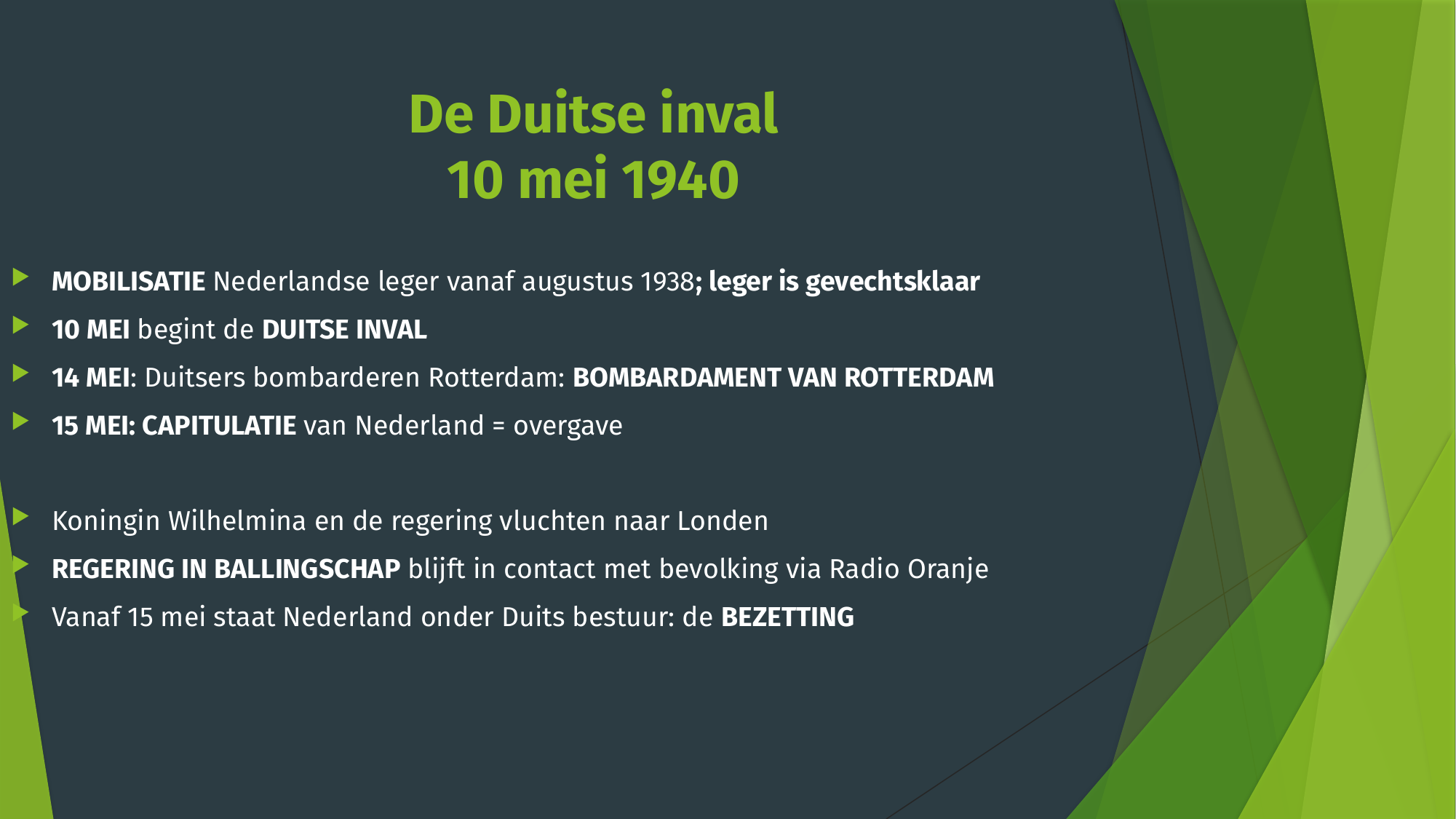

# De Duitse inval 10 mei 1940
MOBILISATIE Nederlandse leger vanaf augustus 1938; leger is gevechtsklaar
10 MEI begint de DUITSE INVAL
14 MEI: Duitsers bombarderen Rotterdam: BOMBARDAMENT VAN ROTTERDAM
15 MEI: CAPITULATIE van Nederland = overgave

Koningin Wilhelmina en de regering vluchten naar Londen
REGERING IN BALLINGSCHAP blijft in contact met bevolking via Radio Oranje
Vanaf 15 mei staat Nederland onder Duits bestuur: de BEZETTING